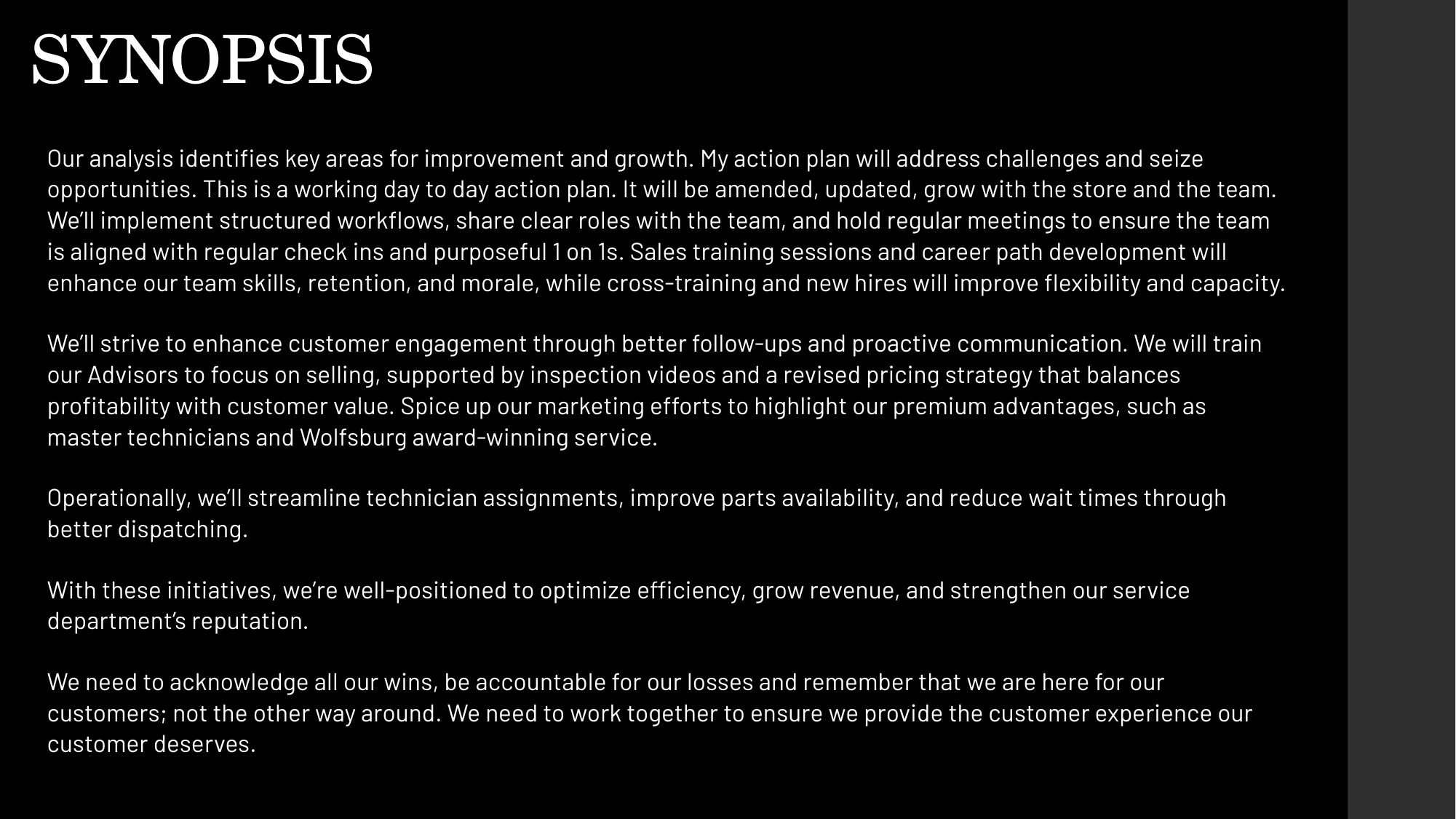

# SYNOPSIS
Our analysis identifies key areas for improvement and growth. My action plan will address challenges and seize opportunities. This is a working day to day action plan. It will be amended, updated, grow with the store and the team. We’ll implement structured workflows, share clear roles with the team, and hold regular meetings to ensure the team is aligned with regular check ins and purposeful 1 on 1s. Sales training sessions and career path development will enhance our team skills, retention, and morale, while cross-training and new hires will improve flexibility and capacity.
We’ll strive to enhance customer engagement through better follow-ups and proactive communication. We will train our Advisors to focus on selling, supported by inspection videos and a revised pricing strategy that balances profitability with customer value. Spice up our marketing efforts to highlight our premium advantages, such as master technicians and Wolfsburg award-winning service.
Operationally, we’ll streamline technician assignments, improve parts availability, and reduce wait times through better dispatching.
With these initiatives, we’re well-positioned to optimize efficiency, grow revenue, and strengthen our service department’s reputation.
We need to acknowledge all our wins, be accountable for our losses and remember that we are here for our customers; not the other way around. We need to work together to ensure we provide the customer experience our customer deserves.